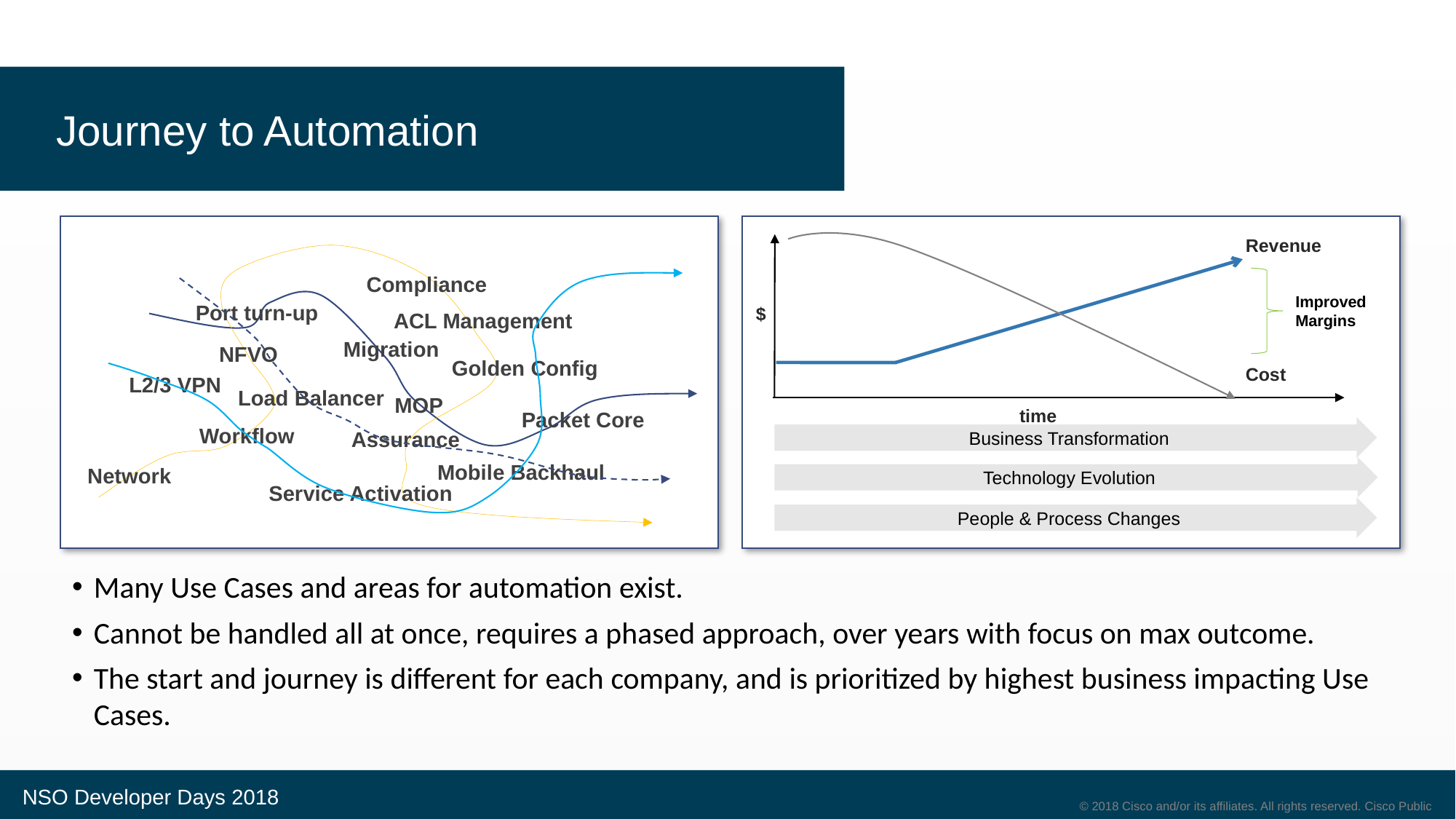

# Journey to Automation

Revenue

Improved
Margins
$
Cost
time
Business Transformation
Technology Evolution
People & Process Changes

Compliance

Port turn-up
ACL Management
Migration
NFVO
Golden Config
L2/3 VPN
Load Balancer
MOP
Packet Core
Workflow
Assurance
Mobile Backhaul
Network
Service Activation
Many Use Cases and areas for automation exist.
Cannot be handled all at once, requires a phased approach, over years with focus on max outcome.
The start and journey is different for each company, and is prioritized by highest business impacting Use Cases.